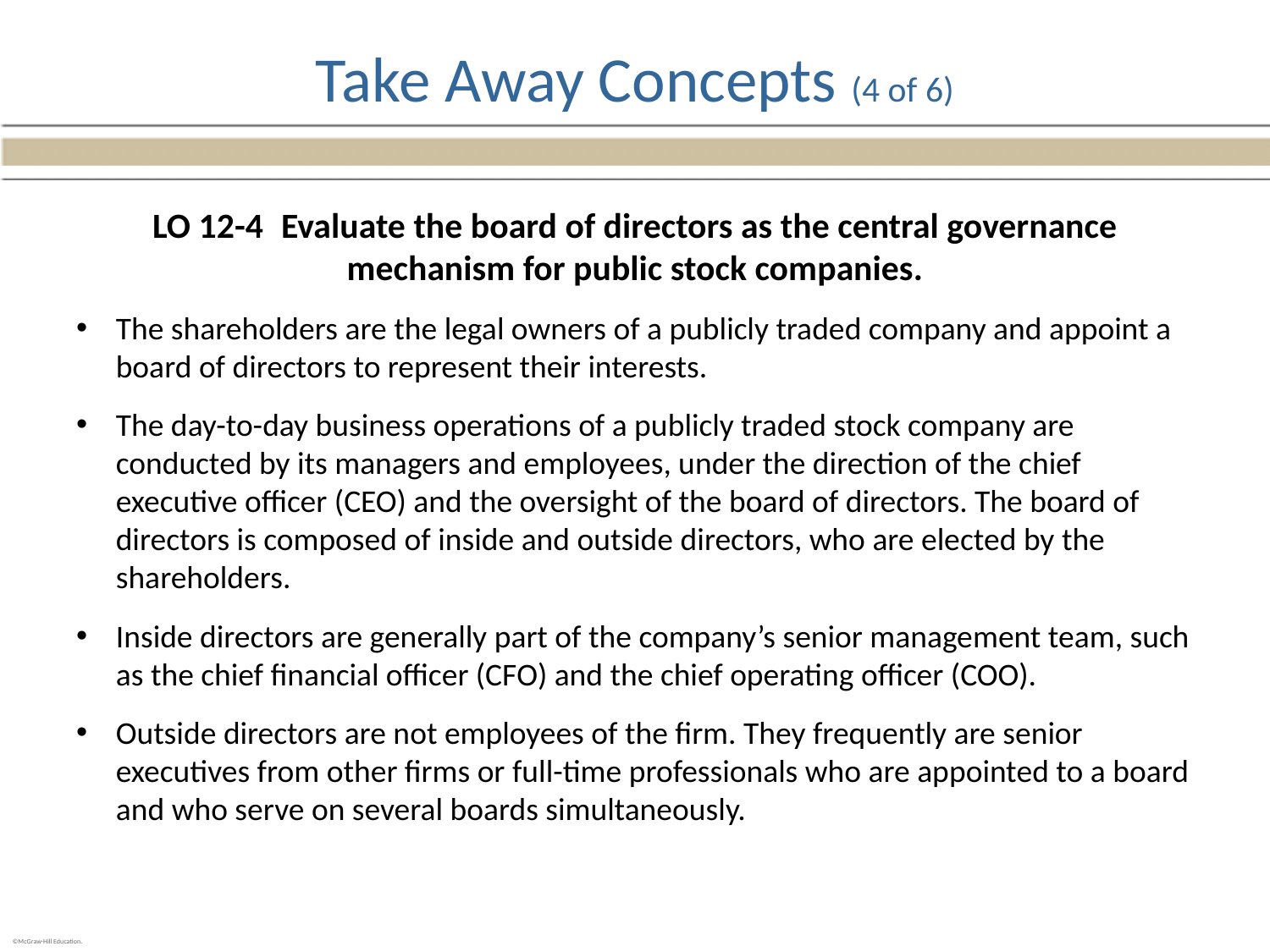

# Take Away Concepts (4 of 6)
LO 12-4 Evaluate the board of directors as the central governance mechanism for public stock companies.
The shareholders are the legal owners of a publicly traded company and appoint a board of directors to represent their interests.
The day-to-day business operations of a publicly traded stock company are conducted by its managers and employees, under the direction of the chief executive officer (CEO) and the oversight of the board of directors. The board of directors is composed of inside and outside directors, who are elected by the shareholders.
Inside directors are generally part of the company’s senior management team, such as the chief financial officer (CFO) and the chief operating officer (COO).
Outside directors are not employees of the firm. They frequently are senior executives from other firms or full-time professionals who are appointed to a board and who serve on several boards simultaneously.